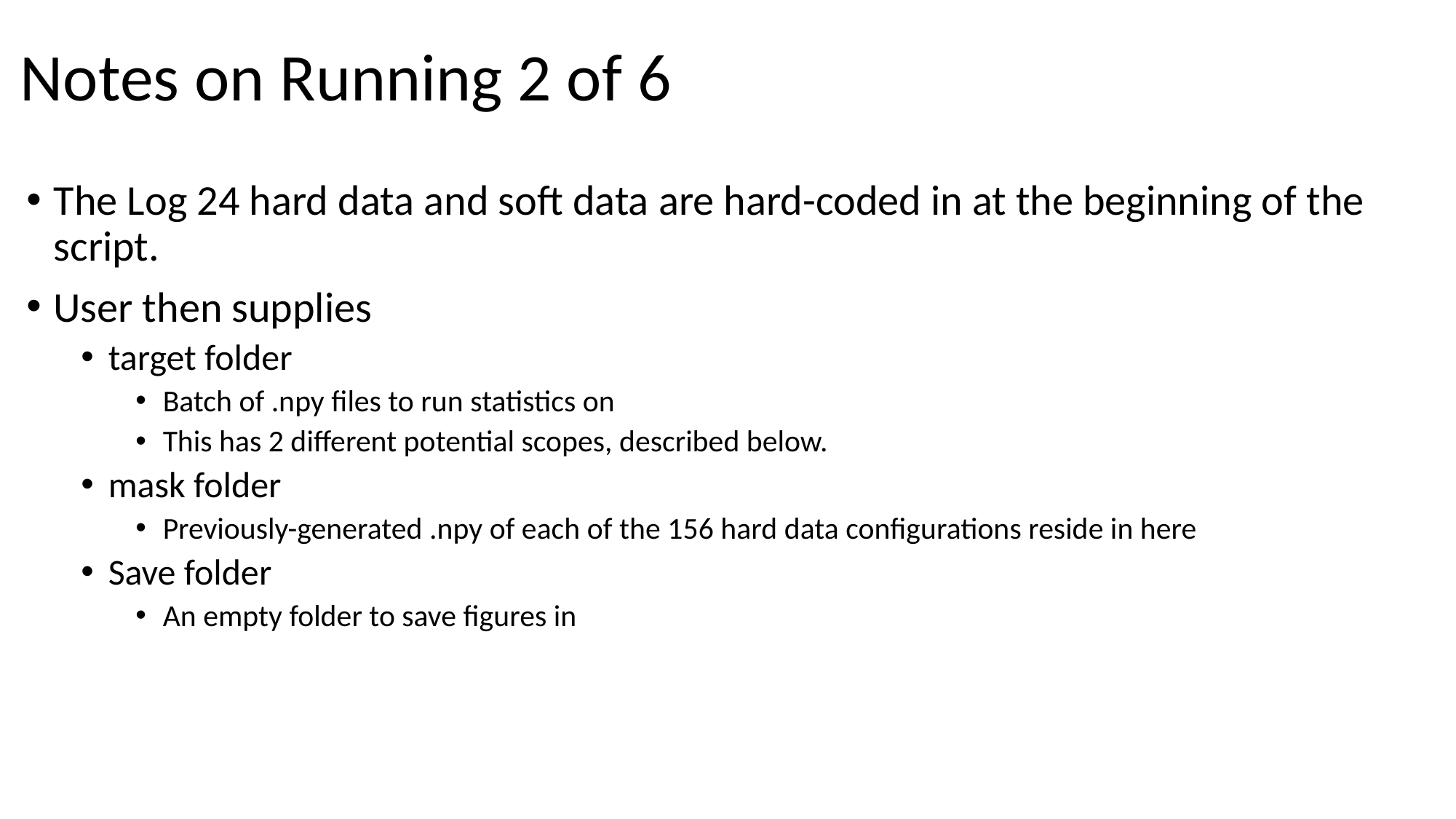

# Notes on Running 2 of 6
The Log 24 hard data and soft data are hard-coded in at the beginning of the script.
User then supplies
target folder
Batch of .npy files to run statistics on
This has 2 different potential scopes, described below.
mask folder
Previously-generated .npy of each of the 156 hard data configurations reside in here
Save folder
An empty folder to save figures in